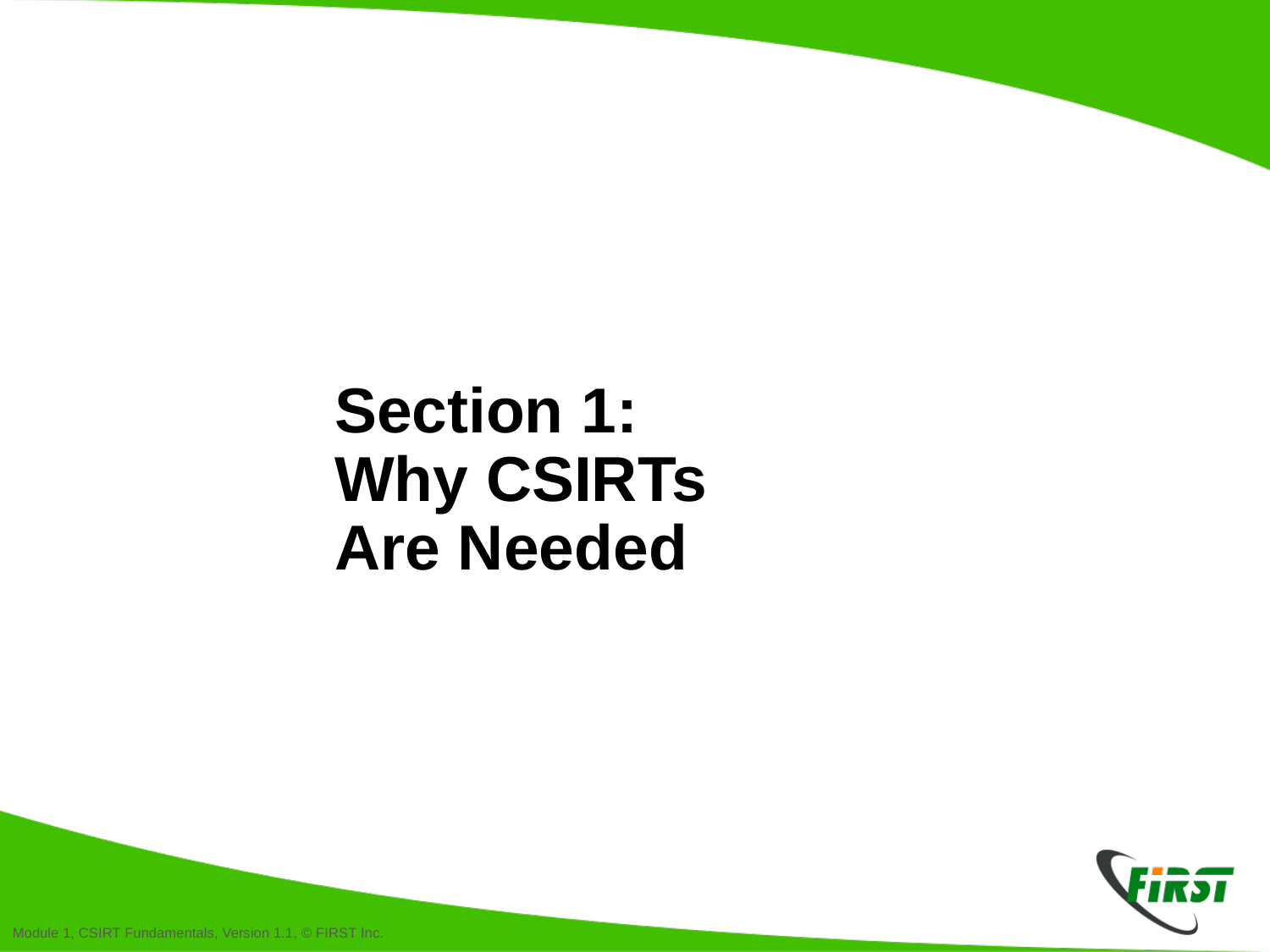

# Section 1: Why CSIRTs Are Needed